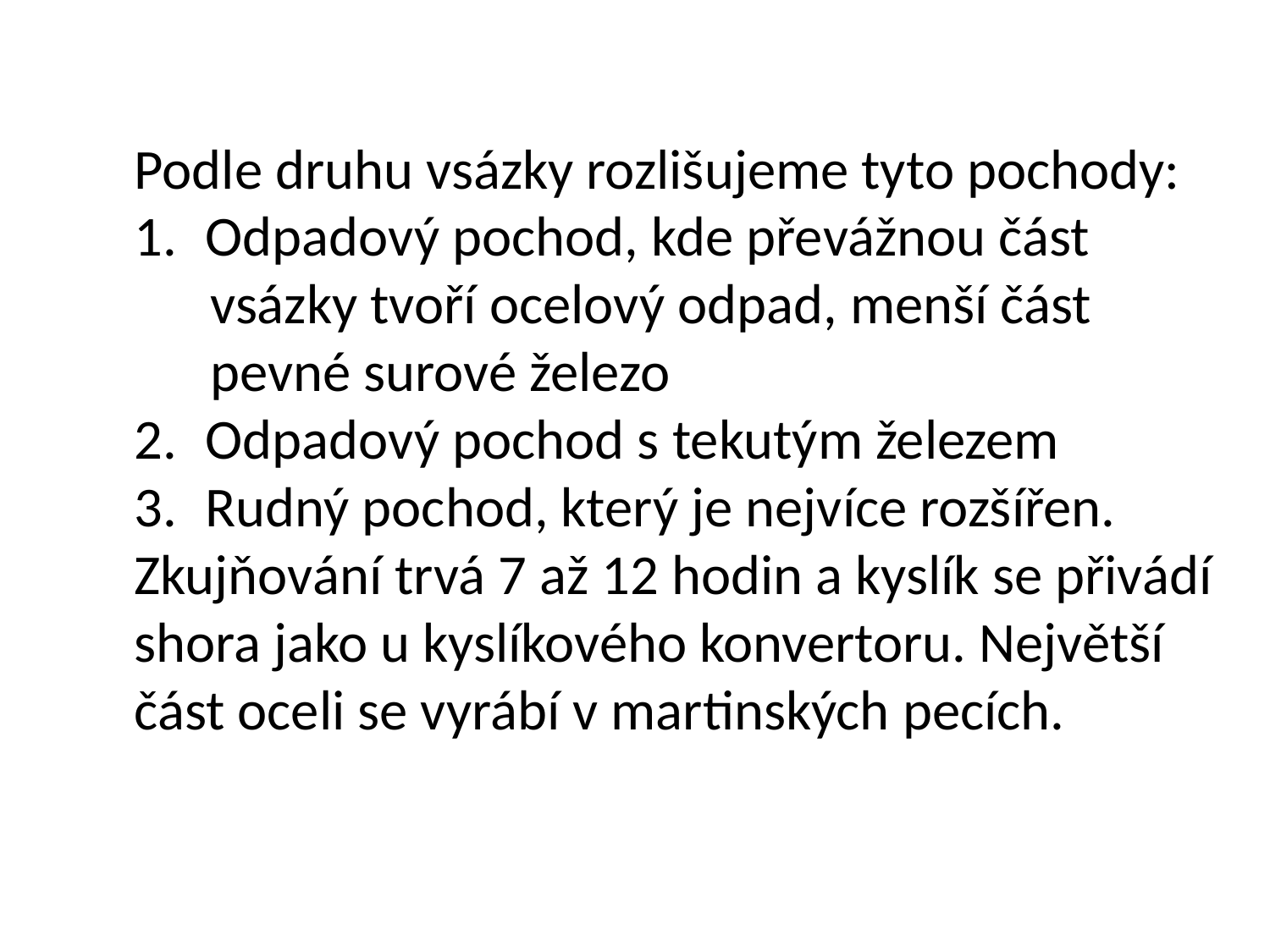

Podle druhu vsázky rozlišujeme tyto pochody:
Odpadový pochod, kde převážnou část
      vsázky tvoří ocelový odpad, menší část
      pevné surové železo
Odpadový pochod s tekutým železem
Rudný pochod, který je nejvíce rozšířen.
Zkujňování trvá 7 až 12 hodin a kyslík se přivádí
shora jako u kyslíkového konvertoru. Největší
část oceli se vyrábí v martinských pecích.